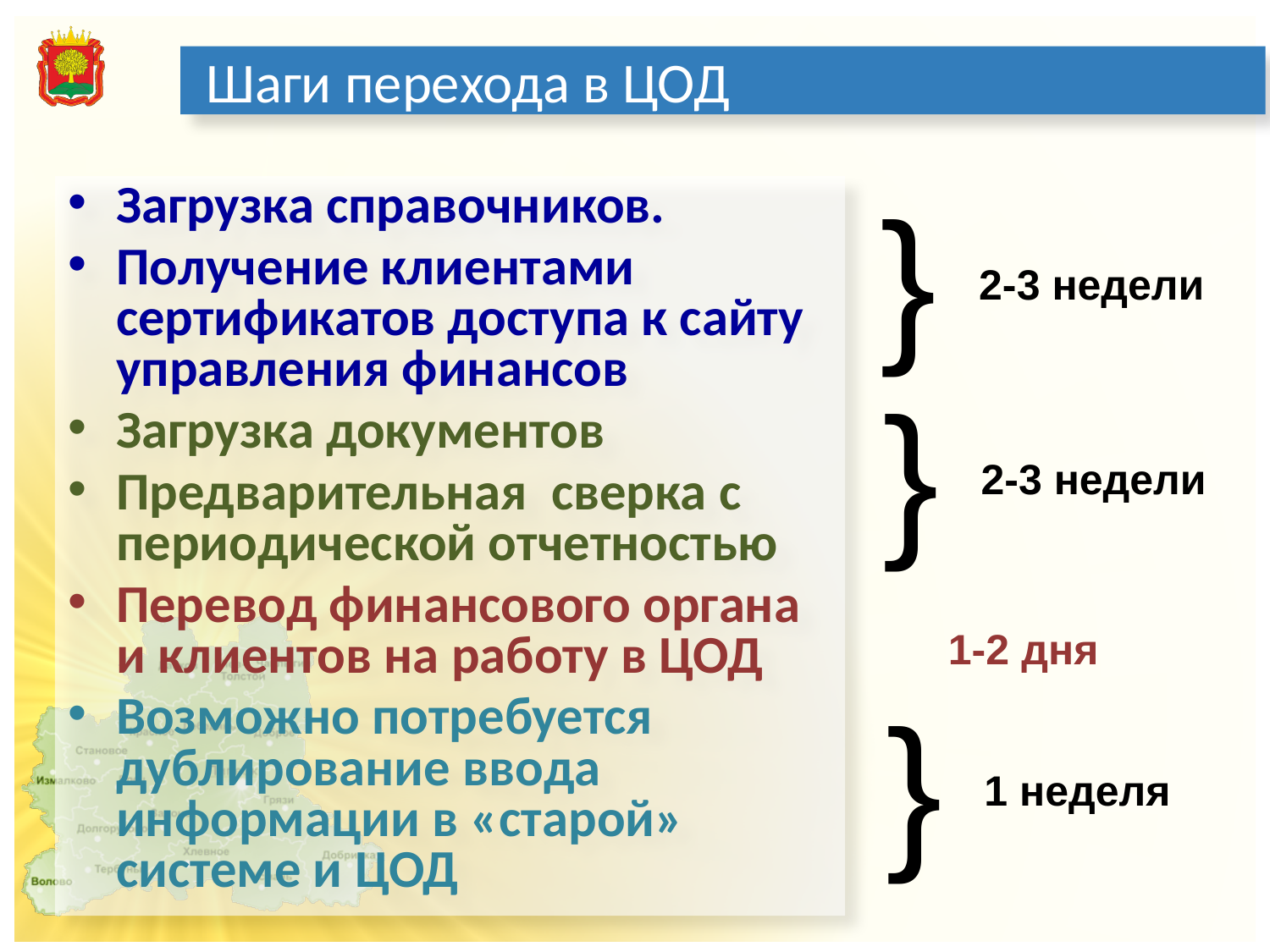

# Шаги перехода в ЦОД
}
Загрузка справочников.
Получение клиентами сертификатов доступа к сайту управления финансов
Загрузка документов
Предварительная  сверка с периодической отчетностью
Перевод финансового органа и клиентов на работу в ЦОД
Возможно потребуется дублирование ввода информации в «старой» системе и ЦОД

2-3 недели
}
2-3 недели
1-2 дня
}
1 неделя